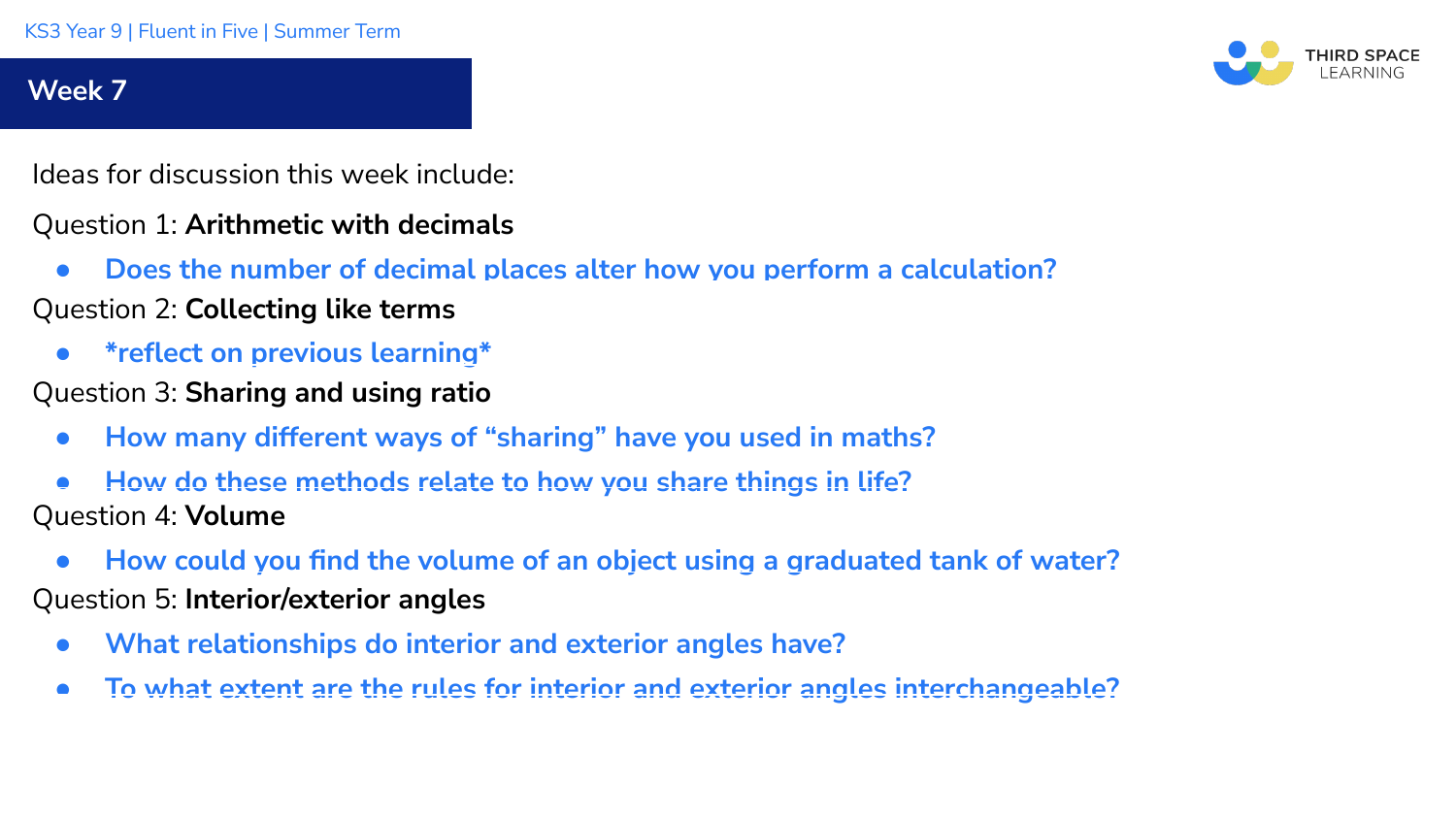

Week 7
| Ideas for discussion this week include: |
| --- |
| Question 1: Arithmetic with decimals Does the number of decimal places alter how you perform a calculation? |
| Question 2: Collecting like terms \*reflect on previous learning\* |
| Question 3: Sharing and using ratio How many different ways of “sharing” have you used in maths? How do these methods relate to how you share things in life? |
| Question 4: Volume How could you find the volume of an object using a graduated tank of water? |
| Question 5: Interior/exterior angles What relationships do interior and exterior angles have? To what extent are the rules for interior and exterior angles interchangeable? |